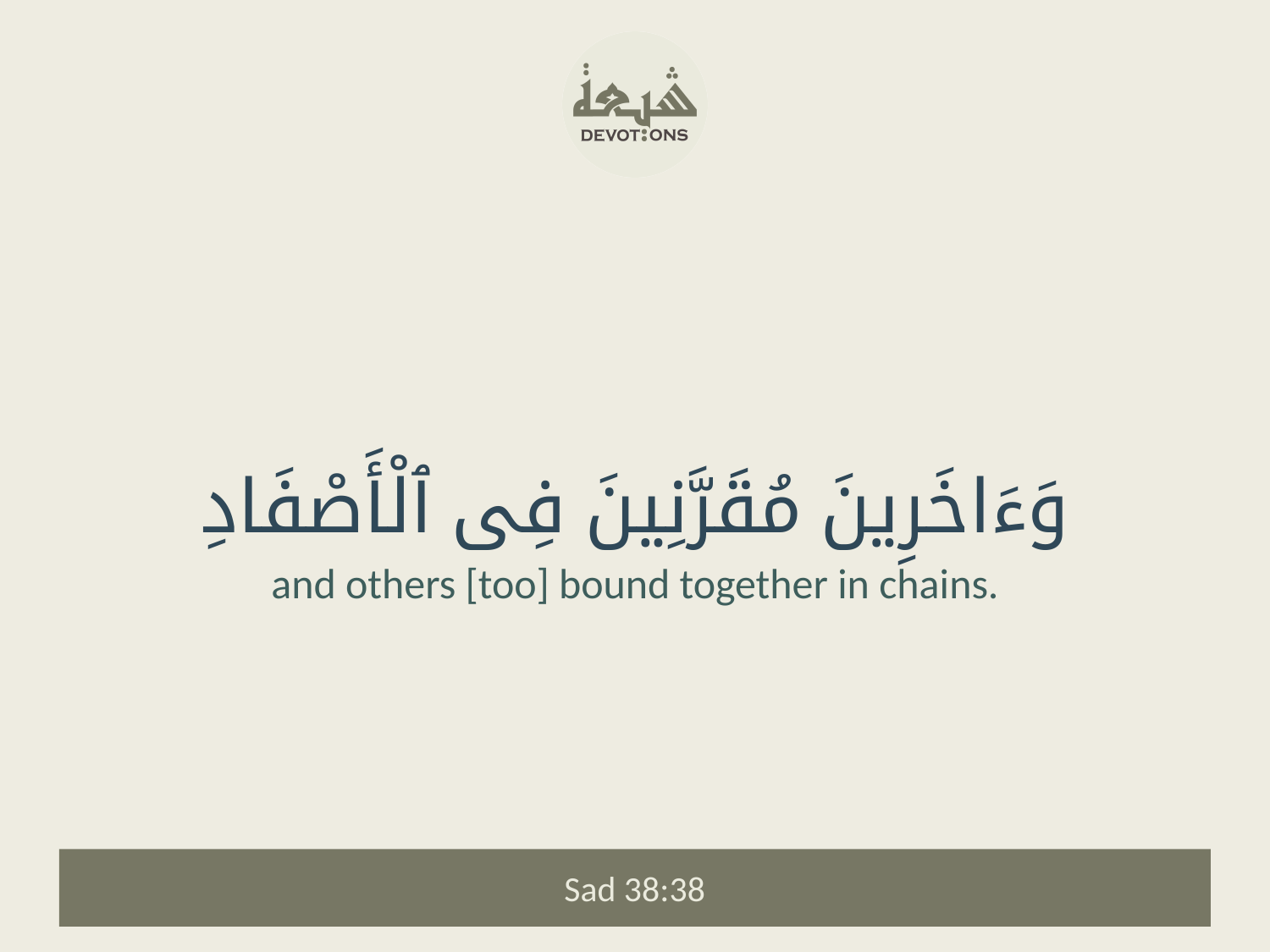

وَءَاخَرِينَ مُقَرَّنِينَ فِى ٱلْأَصْفَادِ
and others [too] bound together in chains.
Sad 38:38